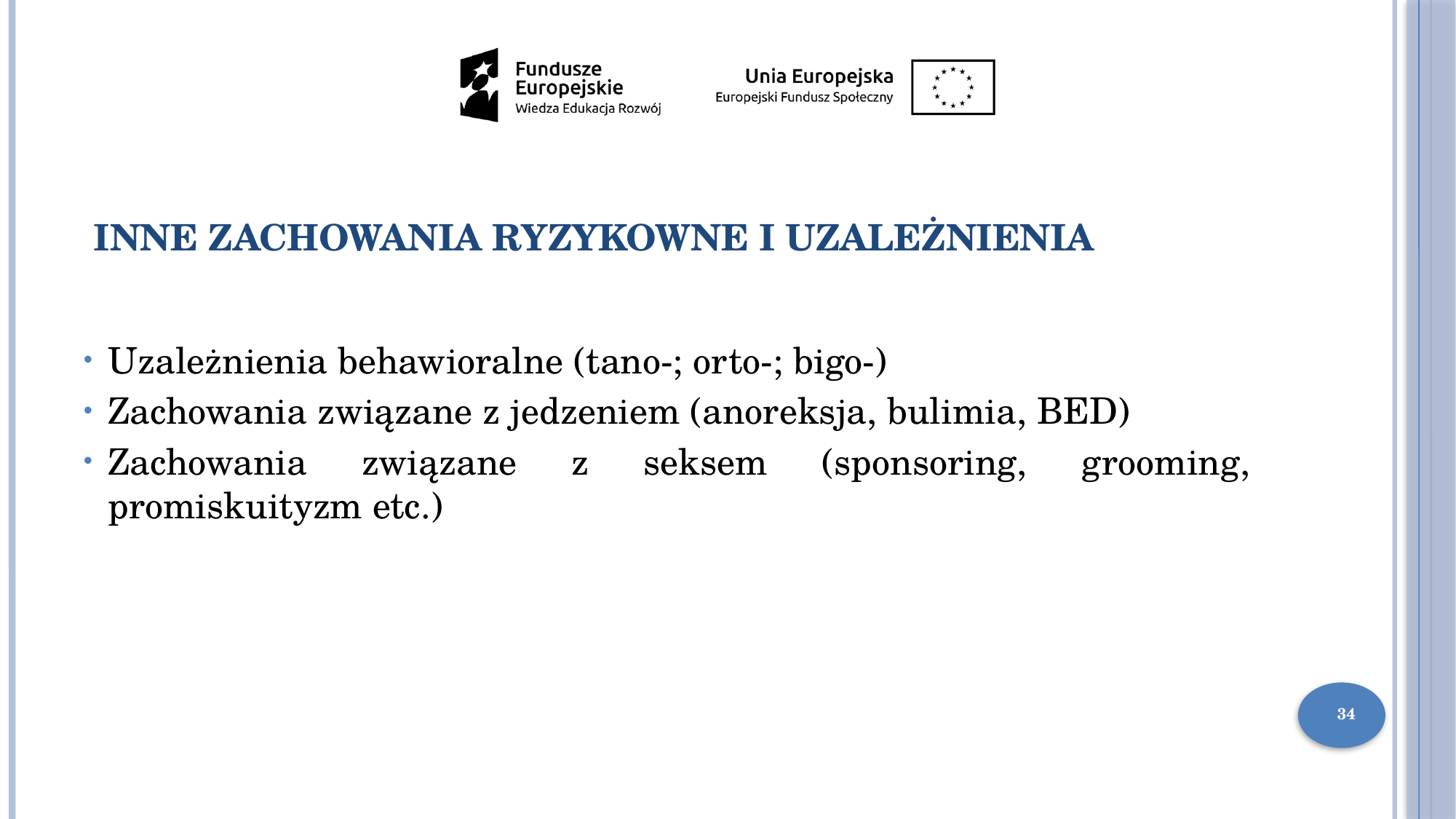

INNE ZACHOWANIA RYZYKOWNE I UZALEŻNIENIA
Uzależnienia behawioralne (tano-; orto-; bigo-)
Zachowania związane z jedzeniem (anoreksja, bulimia, BED)
Zachowania związane z seksem (sponsoring, grooming, promiskuityzm etc.)
34